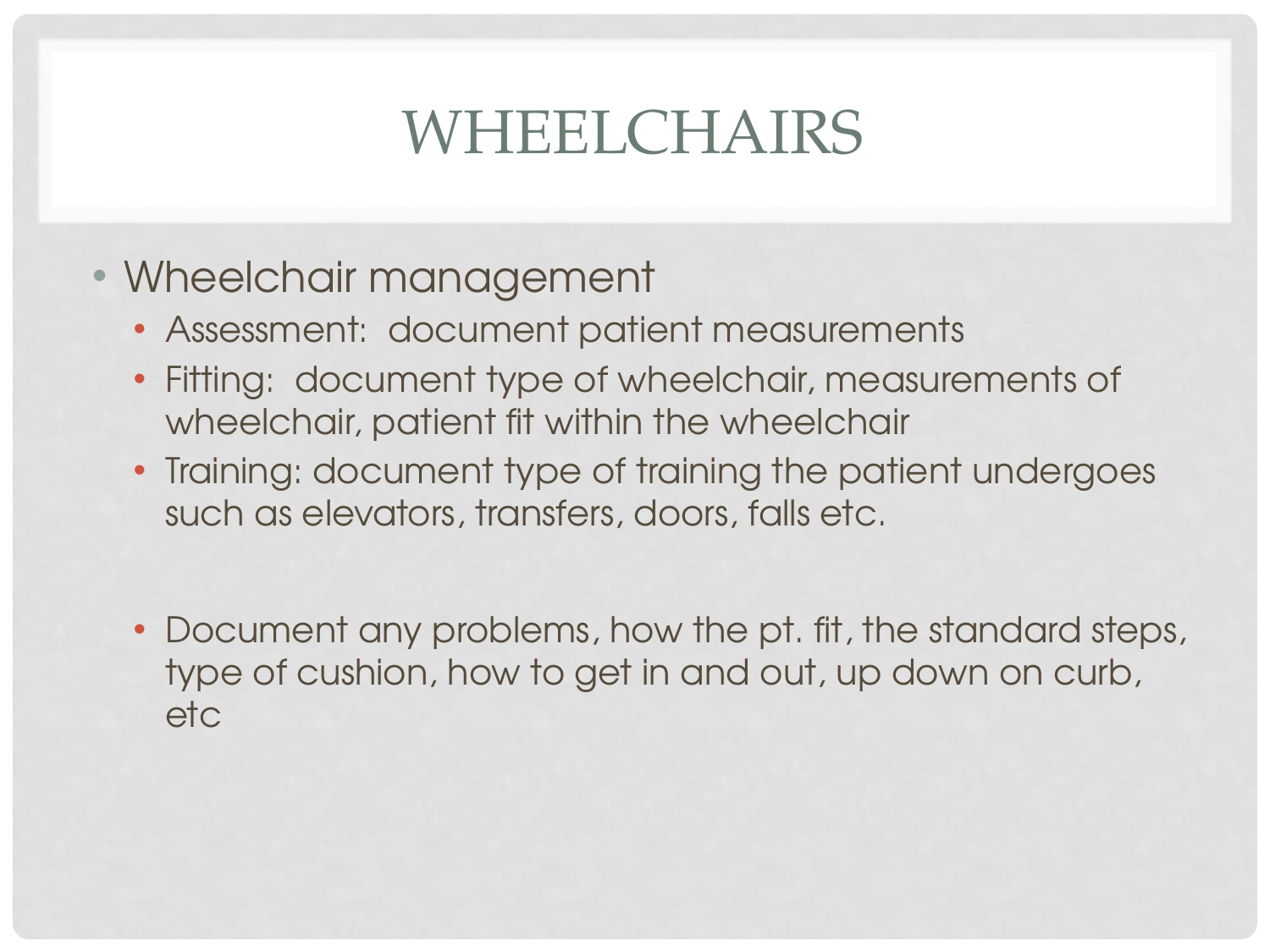

# Wheelchairs
Wheelchair management
Assessment:  document patient measurements
Fitting:  document type of wheelchair, measurements of wheelchair, patient fit within the wheelchair
Training: document type of training the patient undergoes such as elevators, transfers, doors, falls etc.

Document any problems, how the pt. fit, the standard steps, type of cushion, how to get in and out, up down on curb, etc